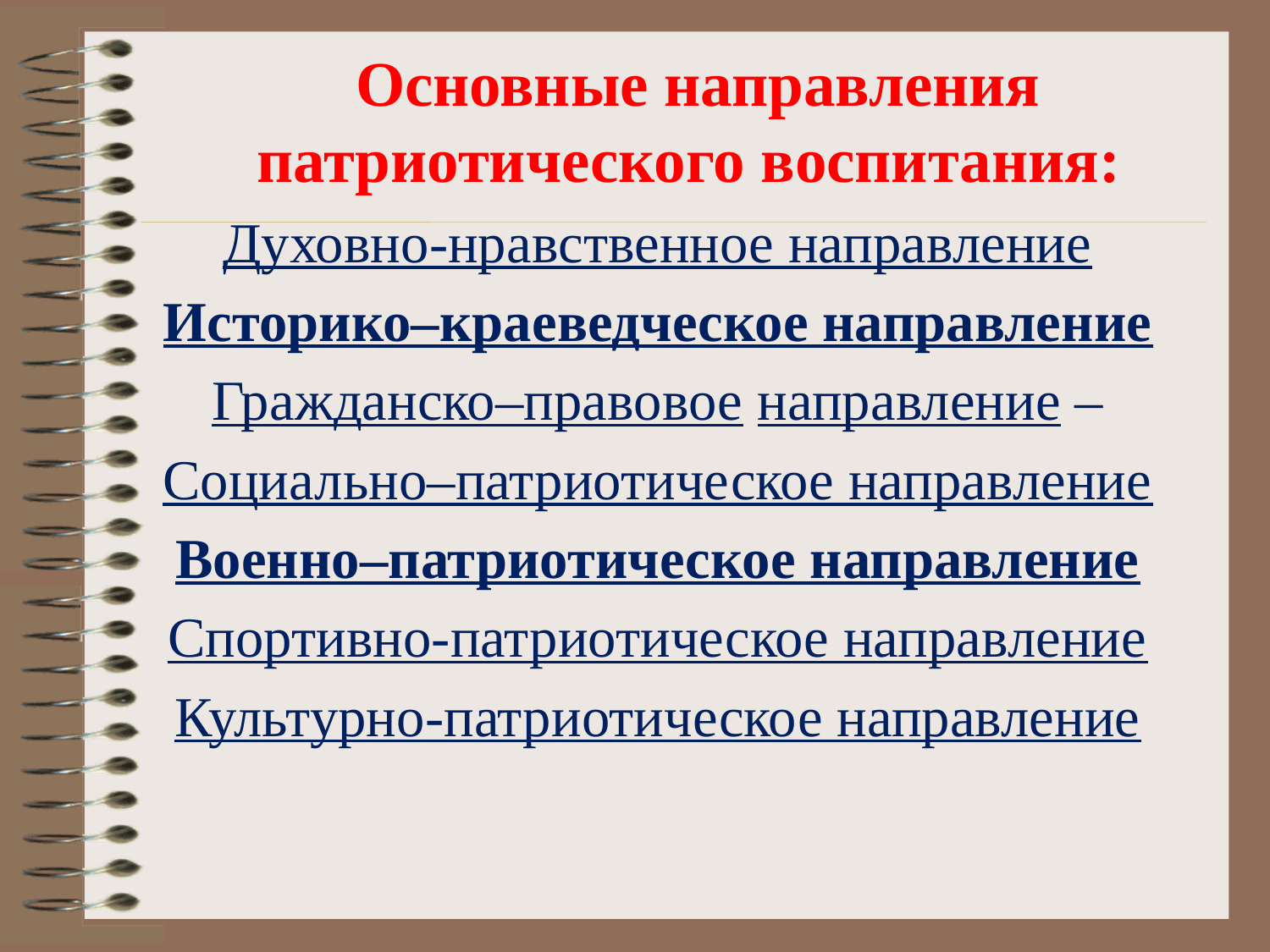

Основные направления патриотического воспитания:
Духовно-нравственное направление
Историко–краеведческое направление
Гражданско–правовое направление –
Социально–патриотическое направление
Военно–патриотическое направление
Спортивно-патриотическое направление
Культурно-патриотическое направление